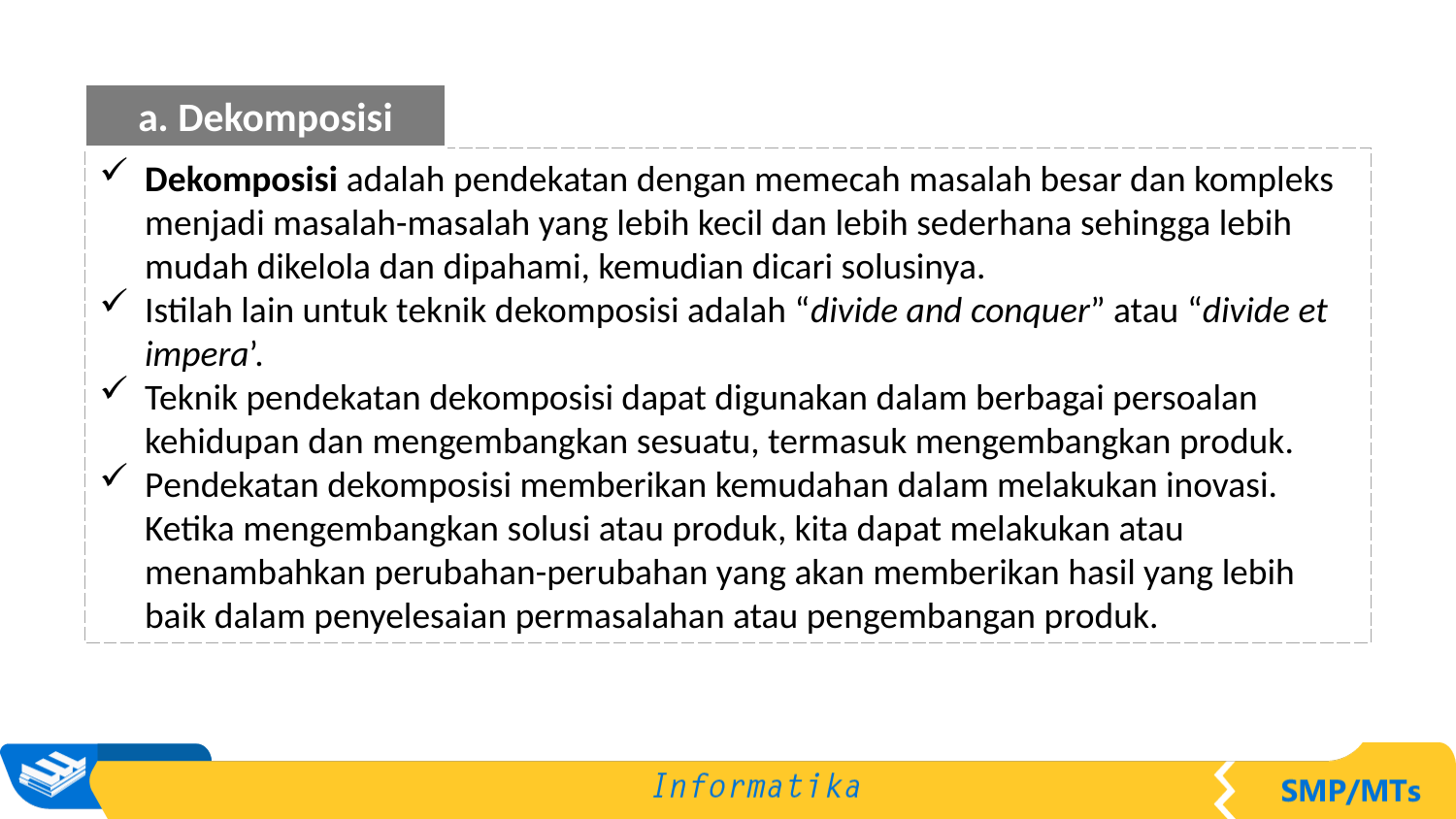

a. Dekomposisi
Dekomposisi adalah pendekatan dengan memecah masalah besar dan kompleks menjadi masalah-masalah yang lebih kecil dan lebih sederhana sehingga lebih mudah dikelola dan dipahami, kemudian dicari solusinya.
Istilah lain untuk teknik dekomposisi adalah “divide and conquer” atau “divide et impera’.
Teknik pendekatan dekomposisi dapat digunakan dalam berbagai persoalan kehidupan dan mengembangkan sesuatu, termasuk mengembangkan produk.
Pendekatan dekomposisi memberikan kemudahan dalam melakukan inovasi. Ketika mengembangkan solusi atau produk, kita dapat melakukan atau menambahkan perubahan-perubahan yang akan memberikan hasil yang lebih baik dalam penyelesaian permasalahan atau pengembangan produk.